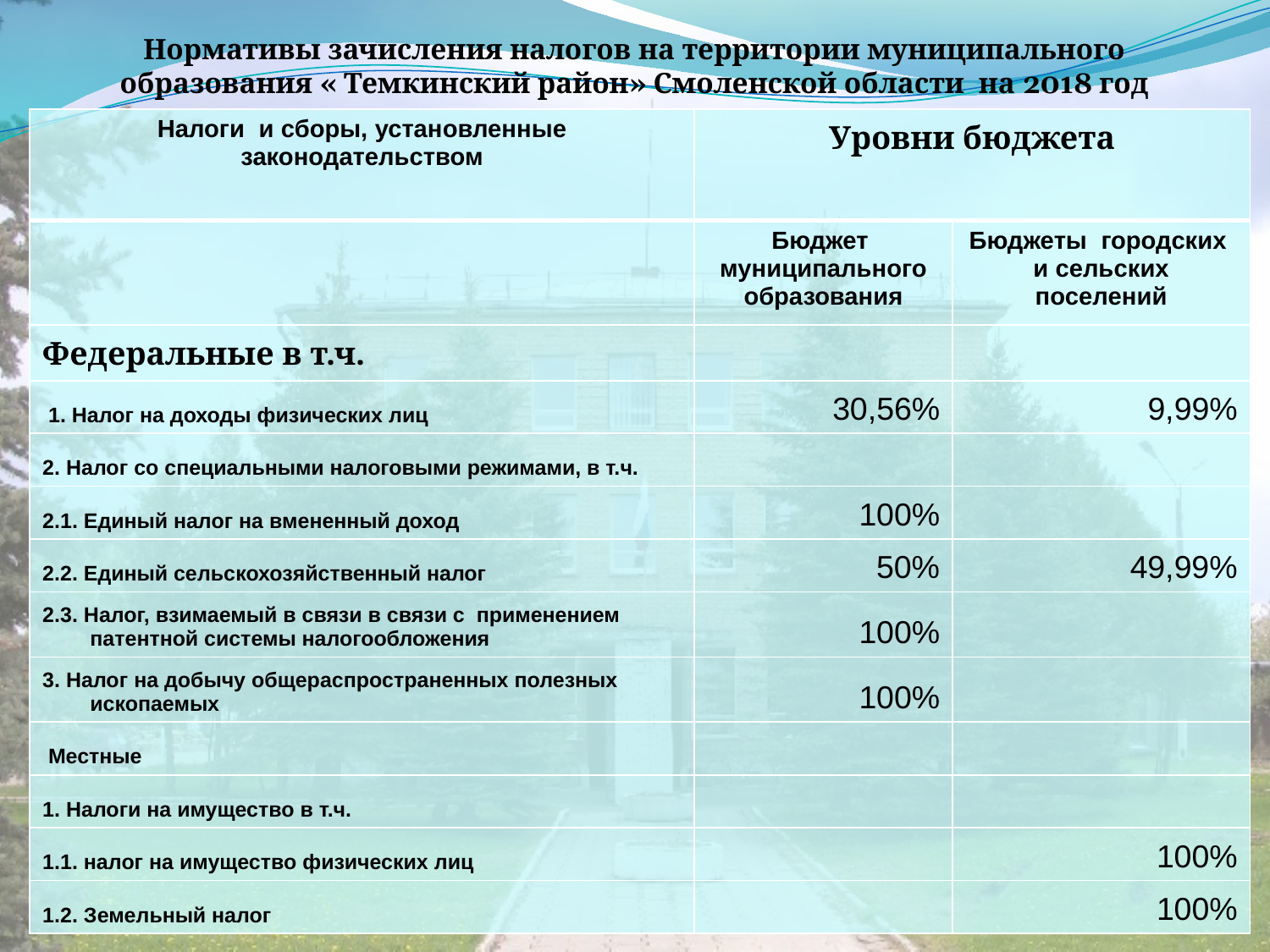

# Нормативы зачисления налогов на территории муниципального образования « Темкинский район» Смоленской области  на 2018 год
| Налоги и сборы, установленные законодательством | Уровни бюджета |  |
| --- | --- | --- |
|  | Бюджет муниципального образования | Бюджеты городских и сельских поселений |
| Федеральные в т.ч. |  |  |
| 1. Налог на доходы физических лиц | 30,56% | 9,99% |
| 2. Налог со специальными налоговыми режимами, в т.ч. |  |  |
| 2.1. Единый налог на вмененный доход | 100% |  |
| 2.2. Единый сельскохозяйственный налог | 50% | 49,99% |
| 2.3. Налог, взимаемый в связи в связи с применением патентной системы налогообложения | 100% |  |
| 3. Налог на добычу общераспространенных полезных ископаемых | 100% |  |
| Местные |  |  |
| 1. Налоги на имущество в т.ч. |  |  |
| 1.1. налог на имущество физических лиц |  | 100% |
| 1.2. Земельный налог |  | 100% |